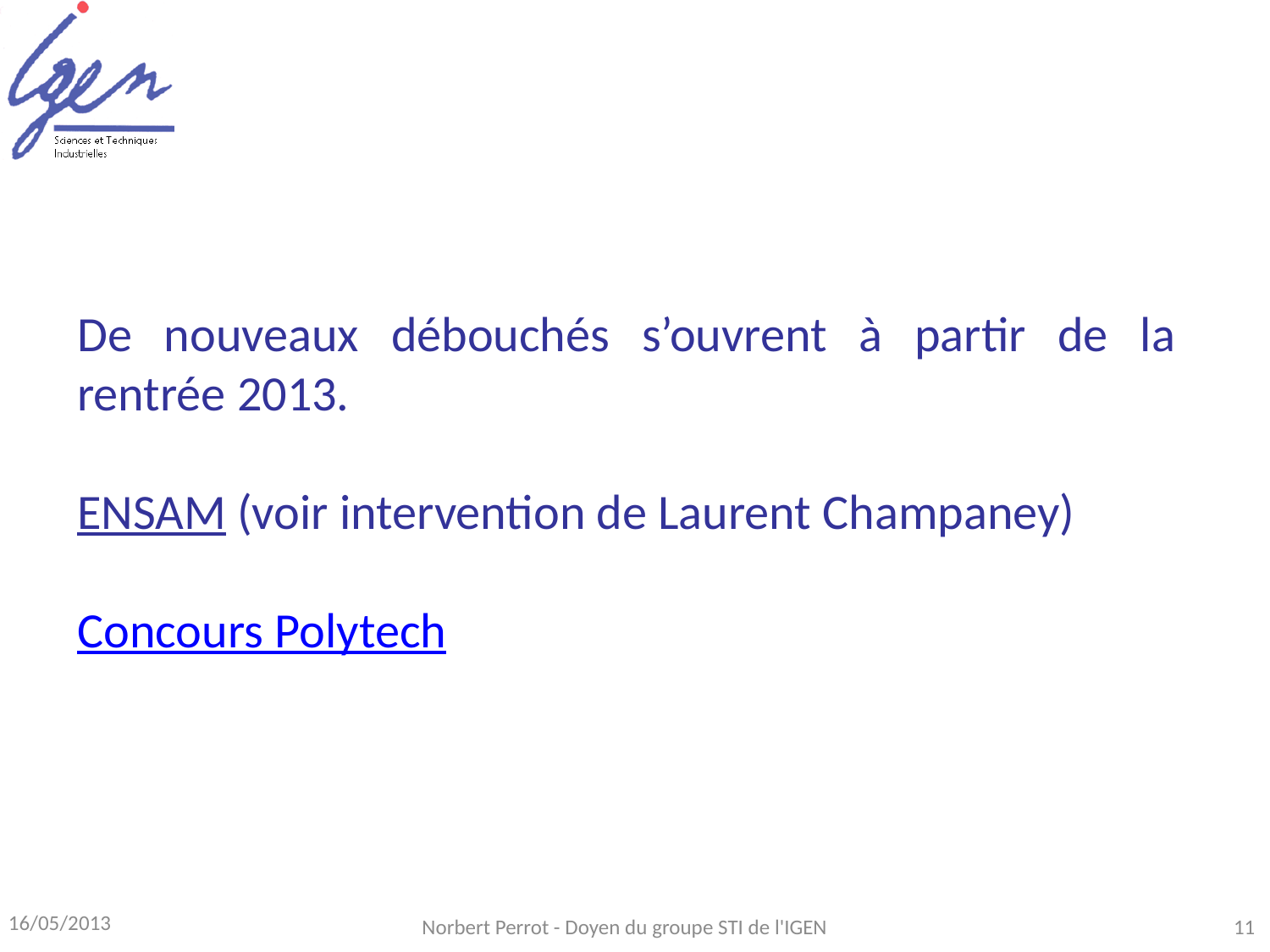

De nouveaux débouchés s’ouvrent à partir de la rentrée 2013.

ENSAM (voir intervention de Laurent Champaney)

Concours Polytech

16/05/2013
Norbert Perrot - Doyen du groupe STI de l'IGEN
11